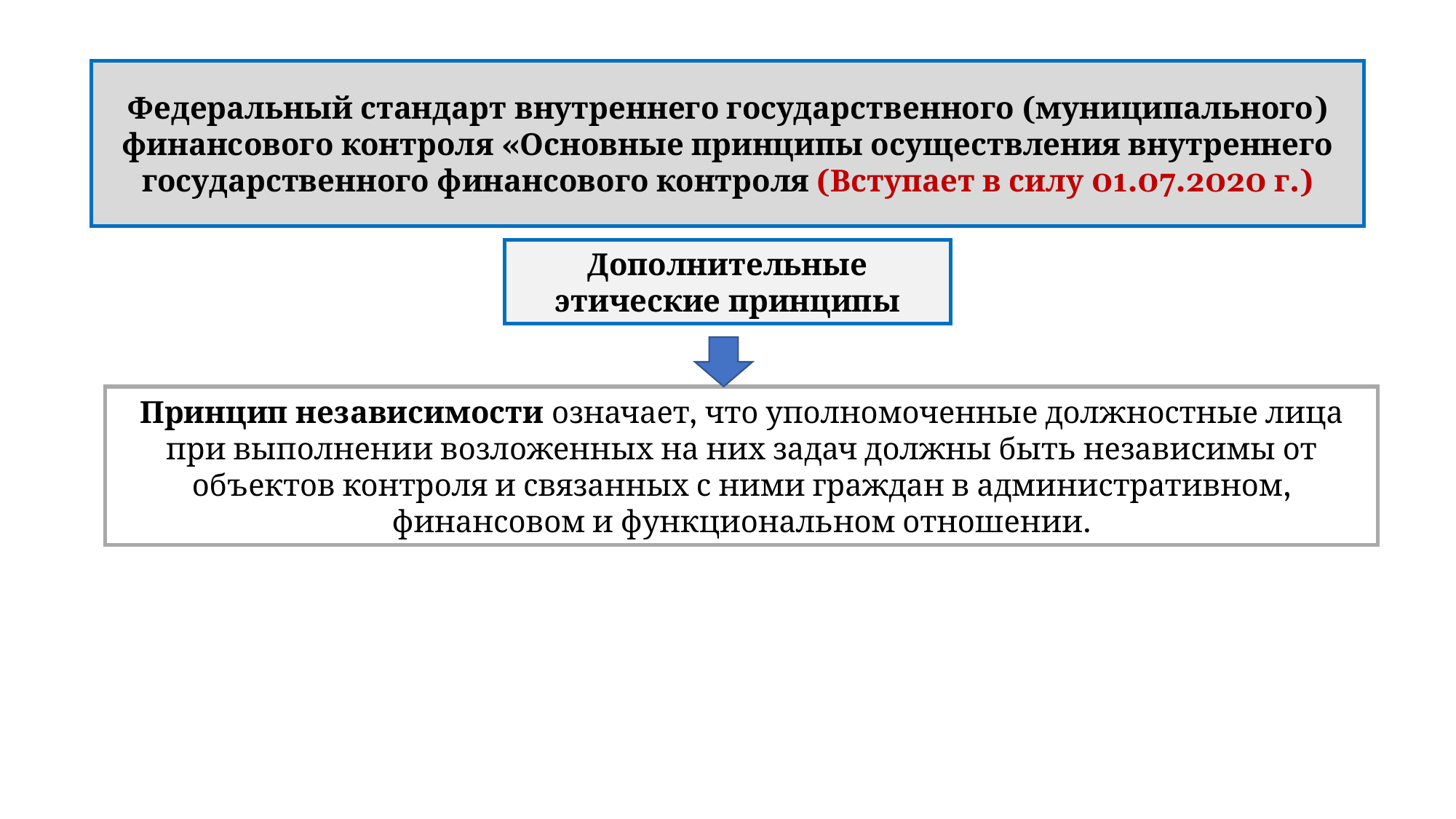

Федеральный стандарт внутреннего государственного (муниципального) финансового контроля «Основные принципы осуществления внутреннего государственного финансового контроля (Вступает в силу 01.07.2020 г.)
Дополнительные этические принципы

Принцип независимости означает, что уполномоченные должностные лица при выполнении возложенных на них задач должны быть независимы от объектов контроля и связанных с ними граждан в административном, финансовом и функциональном отношении.